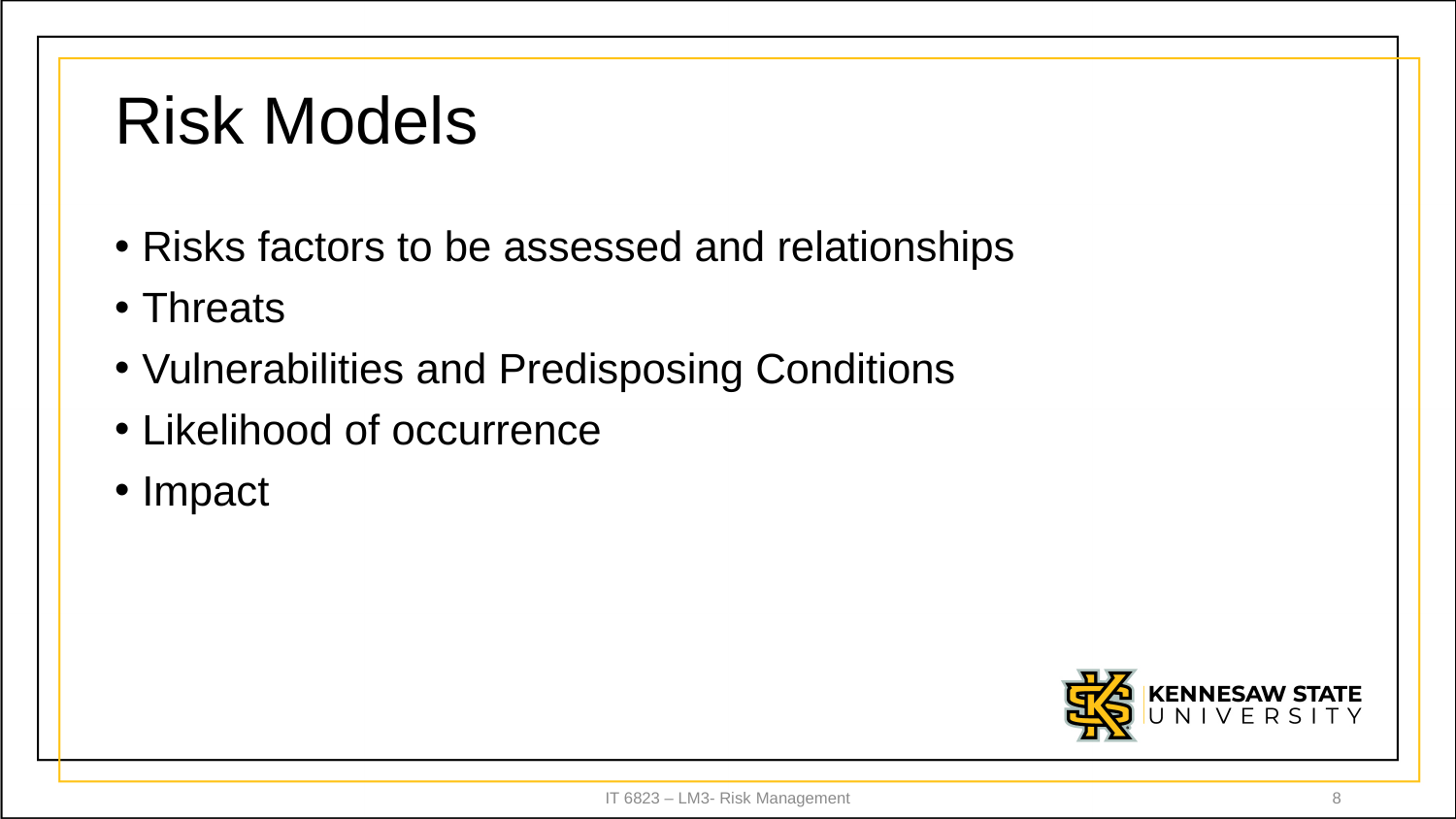

# Risk Models
Risks factors to be assessed and relationships
Threats
Vulnerabilities and Predisposing Conditions
Likelihood of occurrence
Impact
IT 6823 – LM3- Risk Management
8